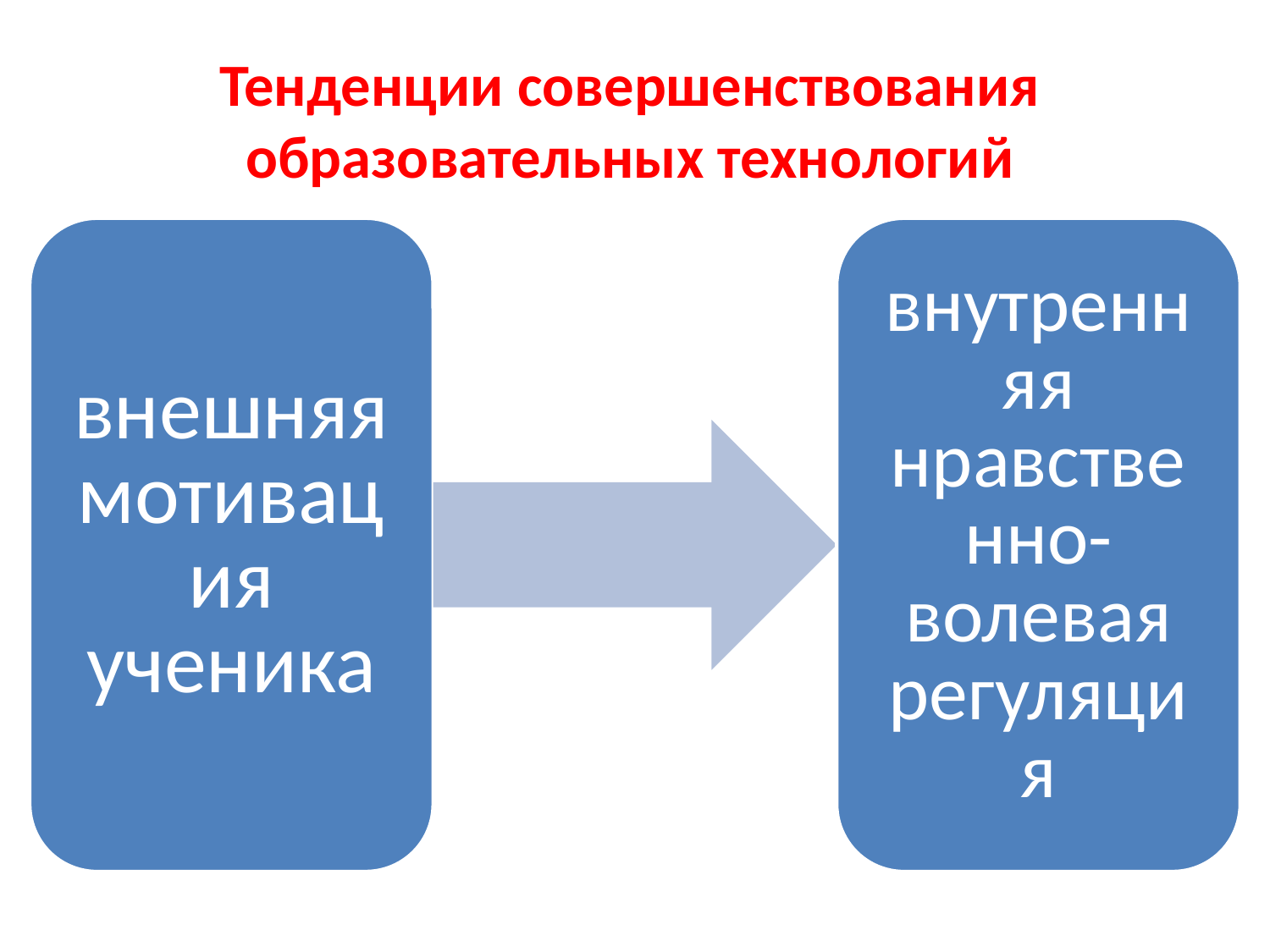

# Тенденции совершенствования образовательных технологий
внешняя мотивация ученика
внутренняя нравственно-волевая регуляция